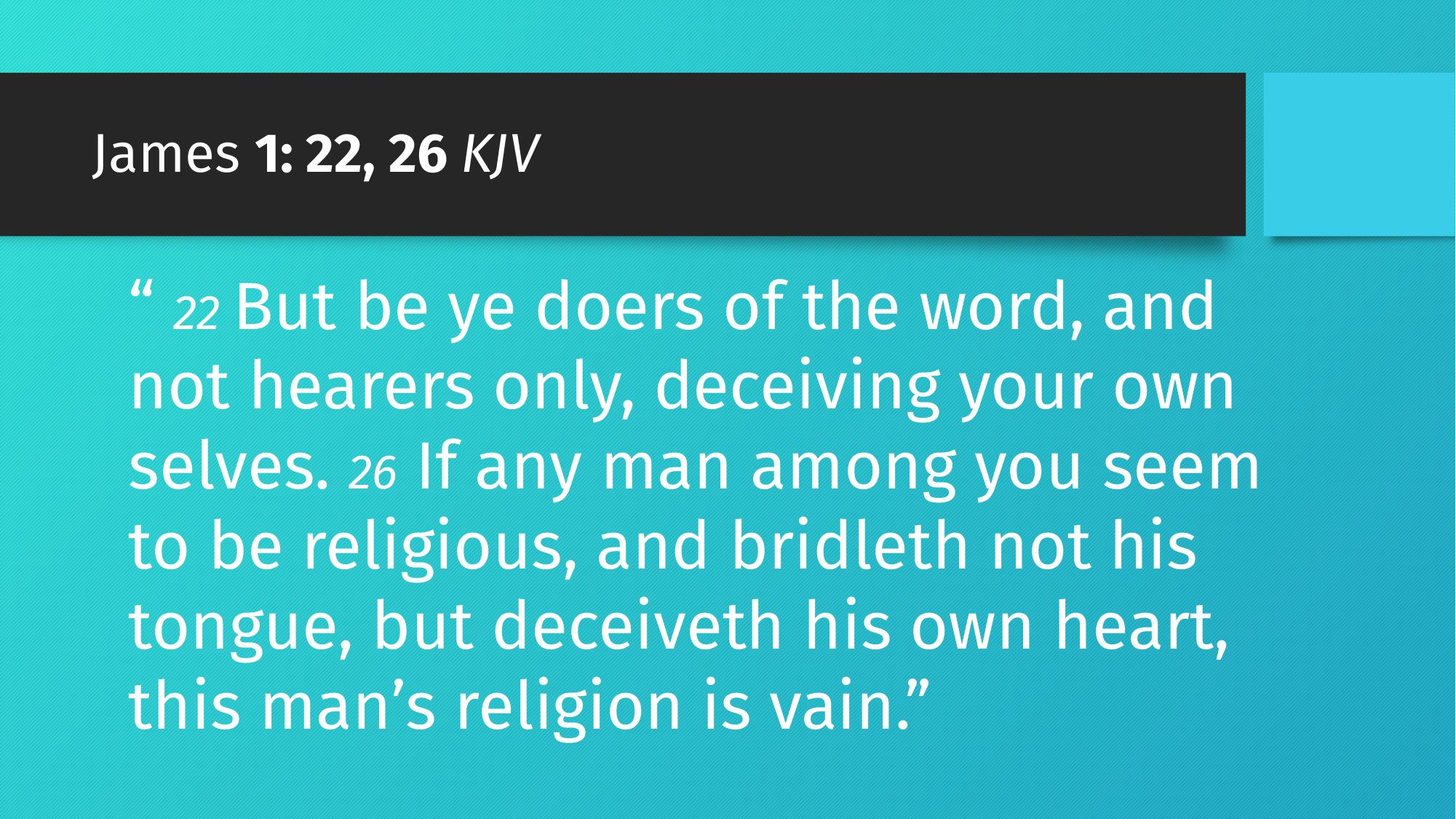

# James 1: 22, 26 KJV
“ 22 But be ye doers of the word, and not hearers only, deceiving your own selves. 26 If any man among you seem to be religious, and bridleth not his tongue, but deceiveth his own heart, this man’s religion is vain.”